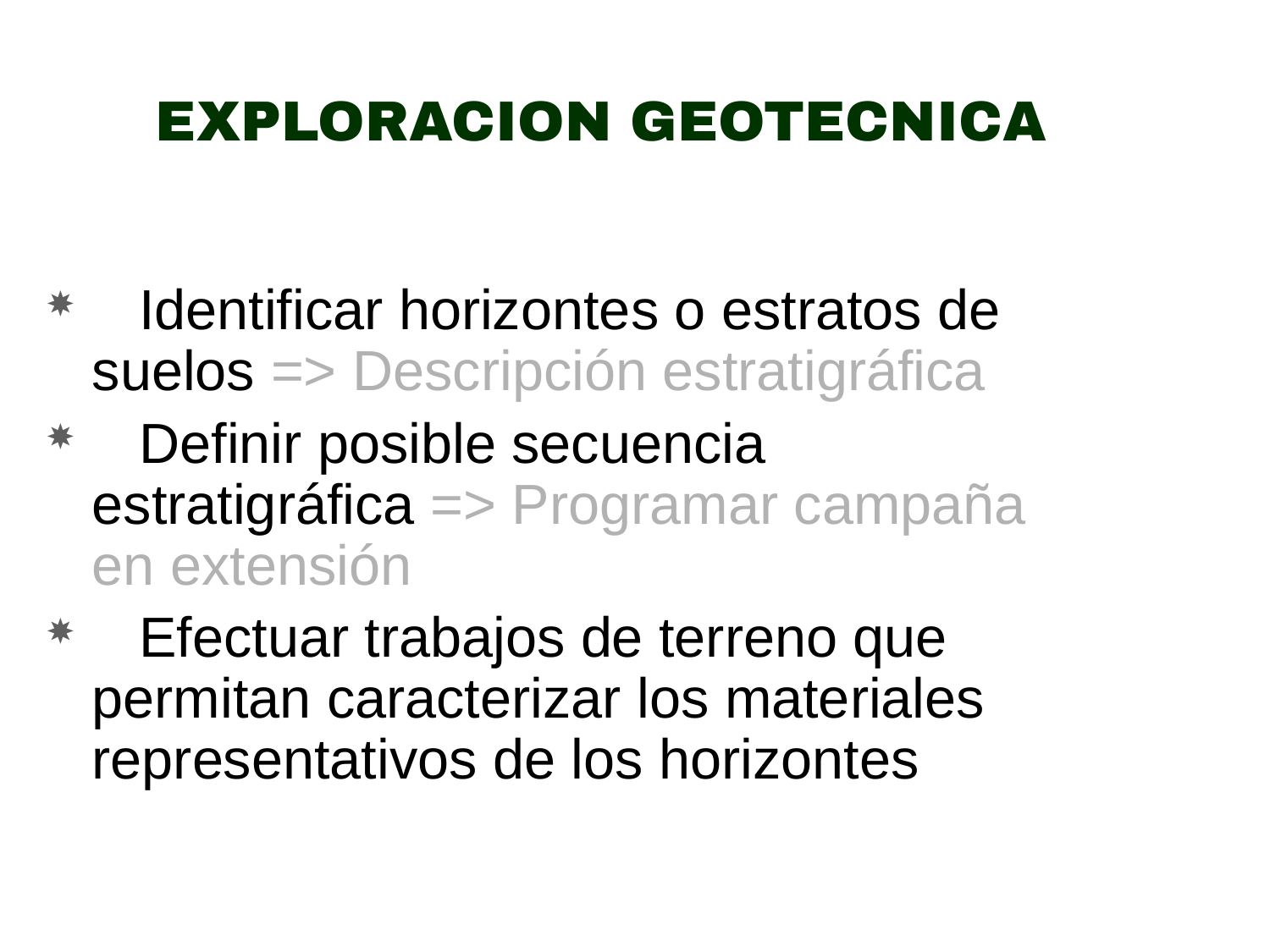

# EXPLORACION GEOTECNICA
   Identificar horizontes o estratos de suelos => Descripción estratigráfica
   Definir posible secuencia estratigráfica => Programar campaña en extensión
   Efectuar trabajos de terreno que permitan caracterizar los materiales representativos de los horizontes